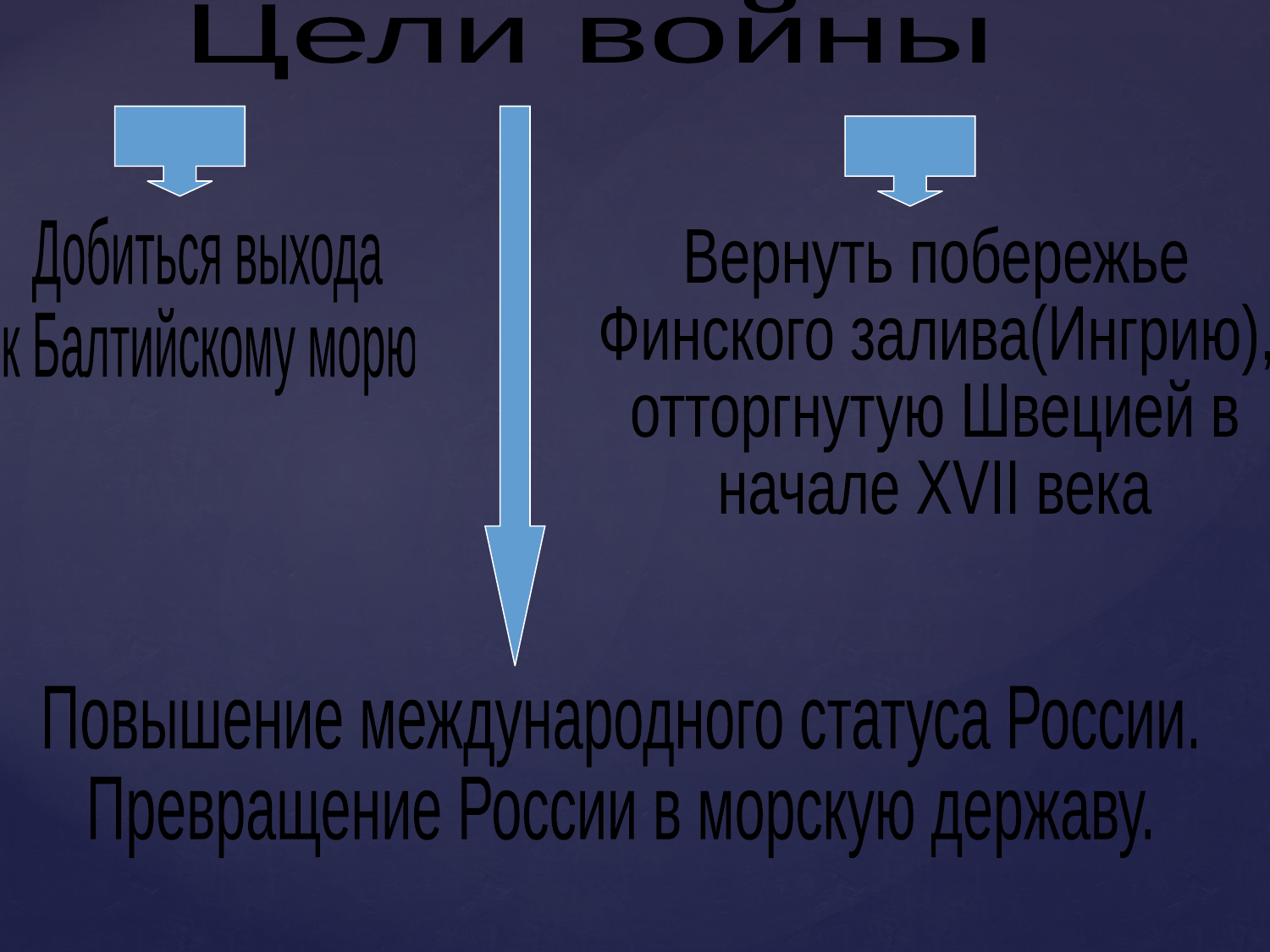

Цели войны

Добиться выхода
к Балтийскому морю
Вернуть побережье
Финского залива(Ингрию),
отторгнутую Швецией в
начале XVII века
Повышение международного статуса России.
Превращение России в морскую державу.